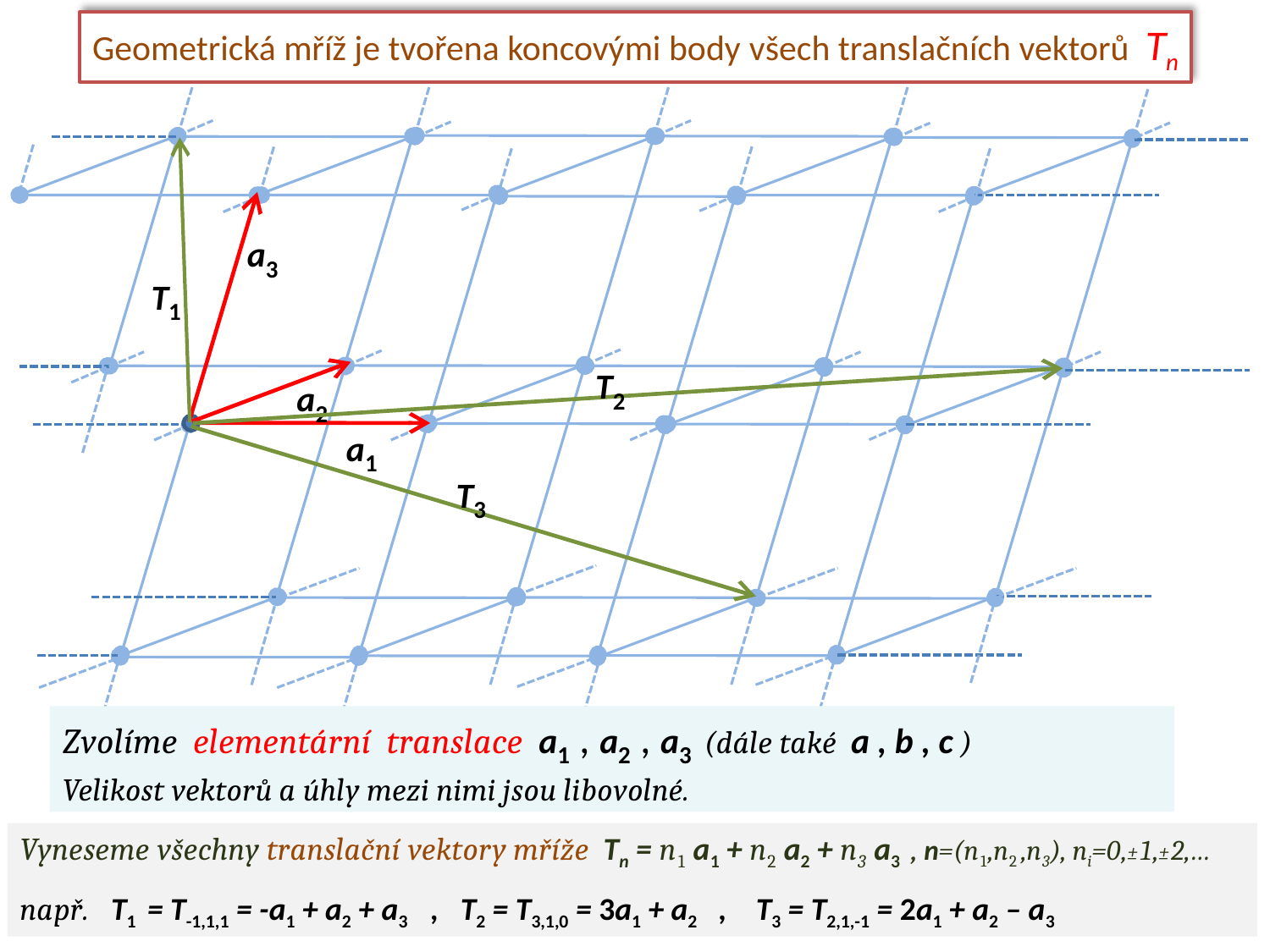

Geometrická mříž je tvořena koncovými body všech translačních vektorů  Tn
T1
a3
a2
a1

T2
T3

Zvolíme  elementární  translace  a1 , a2 , a3   (dále také  a , b , c )
Velikost vektorů a úhly mezi nimi jsou libovolné.
Vyneseme všechny translační vektory mříže  Tn = n1 a1 + n2 a2 + n3 a3  , n=(n1,n2 ,n3), ni=0,±1,±2,…

např.   T1  = T-1,1,1 = -a1 + a2 + a3    ,   T2 = T3,1,0 = 3a1 + a2   ,    T3 = T2,1,-1 = 2a1 + a2 – a3